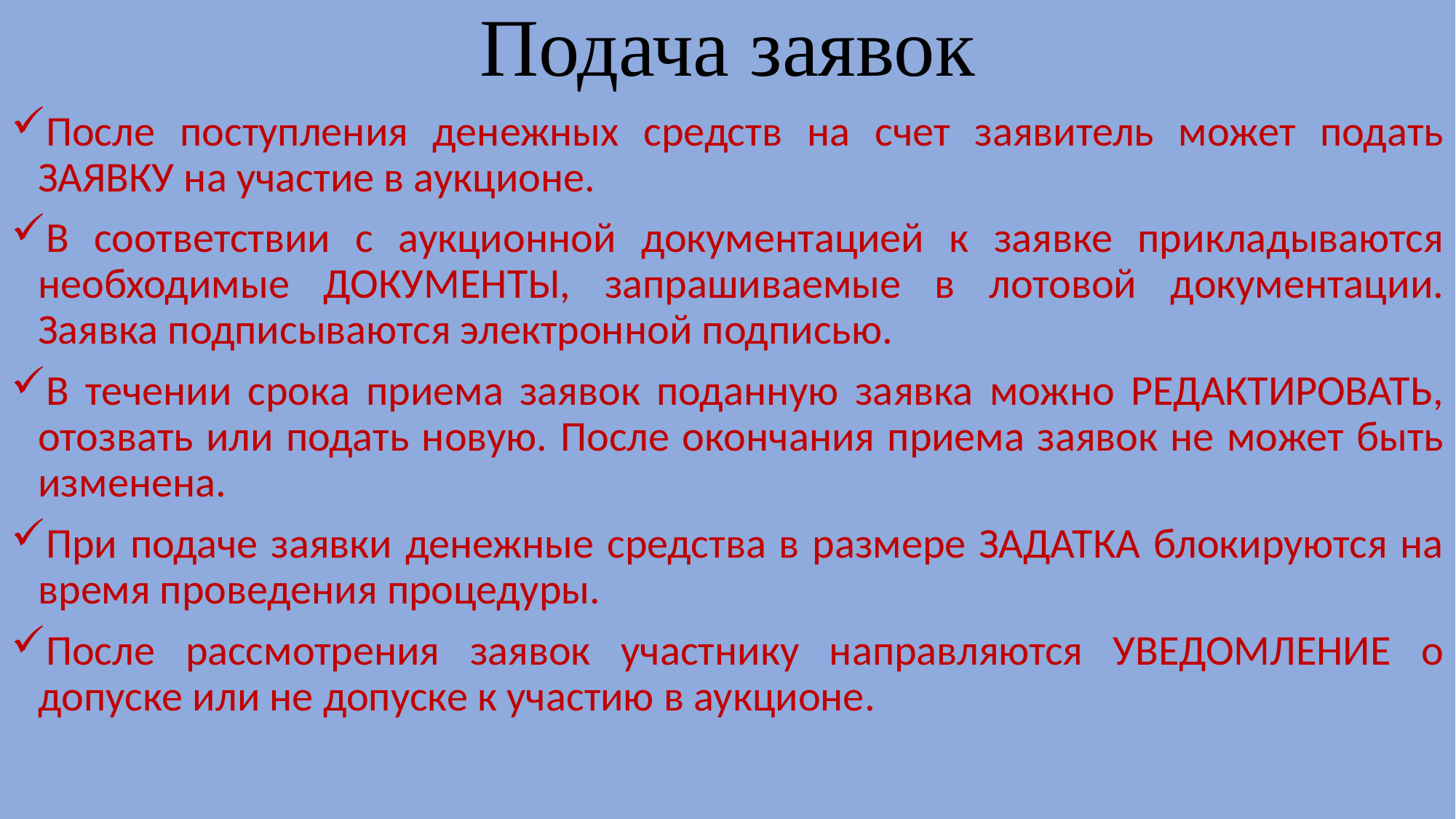

Подача заявок
После поступления денежных средств на счет заявитель может подать ЗАЯВКУ на участие в аукционе.
В соответствии с аукционной документацией к заявке прикладываются необходимые ДОКУМЕНТЫ, запрашиваемые в лотовой документации. Заявка подписываются электронной подписью.
В течении срока приема заявок поданную заявка можно РЕДАКТИРОВАТЬ, отозвать или подать новую. После окончания приема заявок не может быть изменена.
При подаче заявки денежные средства в размере ЗАДАТКА блокируются на время проведения процедуры.
После рассмотрения заявок участнику направляются УВЕДОМЛЕНИЕ о допуске или не допуске к участию в аукционе.